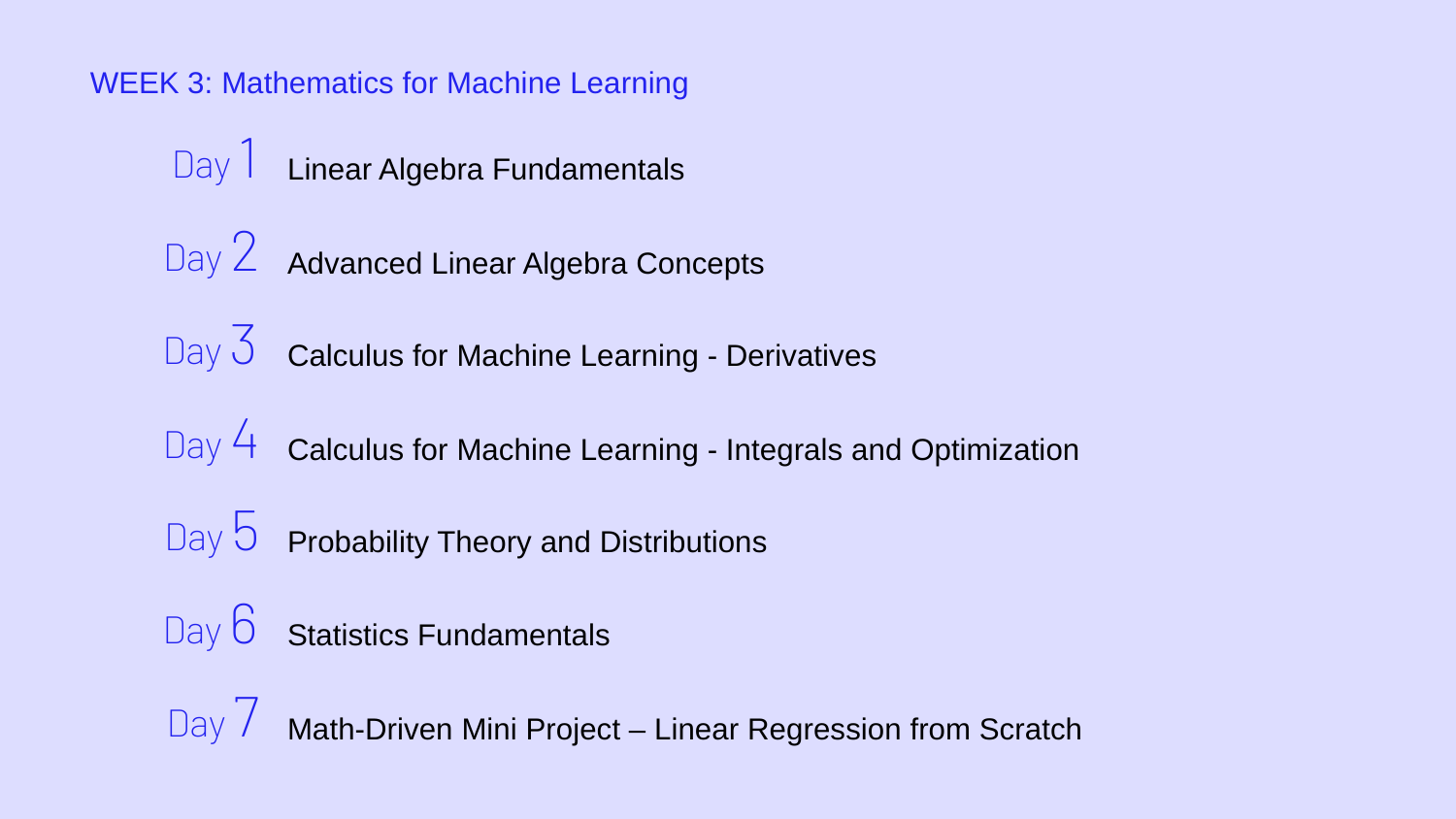

WEEK 3: Mathematics for Machine Learning
Day 1
Linear Algebra Fundamentals
Day 2
Advanced Linear Algebra Concepts
Day 3
Calculus for Machine Learning - Derivatives
Day 4
Calculus for Machine Learning - Integrals and Optimization
Day 5
Probability Theory and Distributions
Day 6
Statistics Fundamentals
Day 7
Math-Driven Mini Project – Linear Regression from Scratch